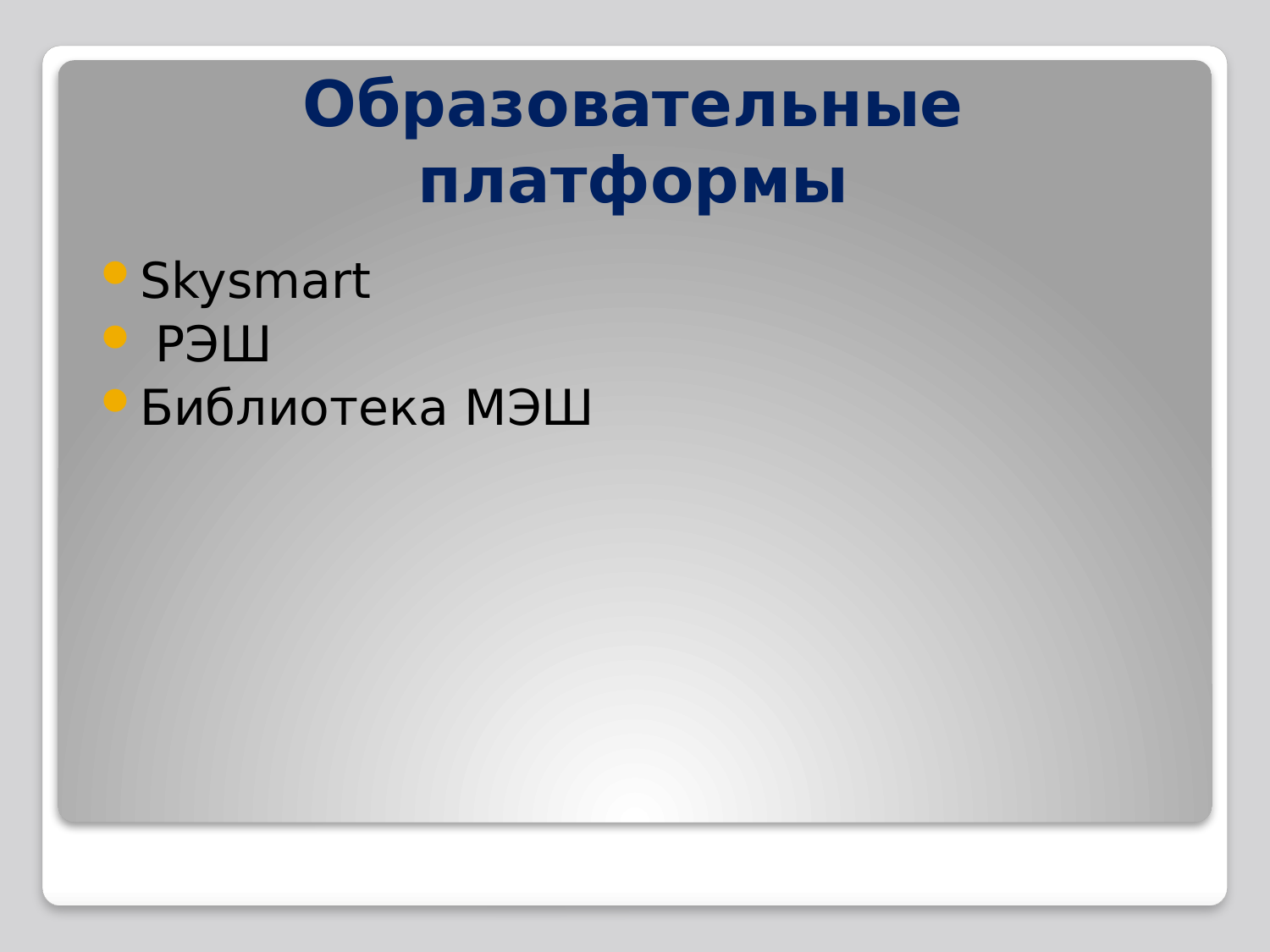

# Образовательные платформы
Skysmart
 РЭШ
Библиотека МЭШ